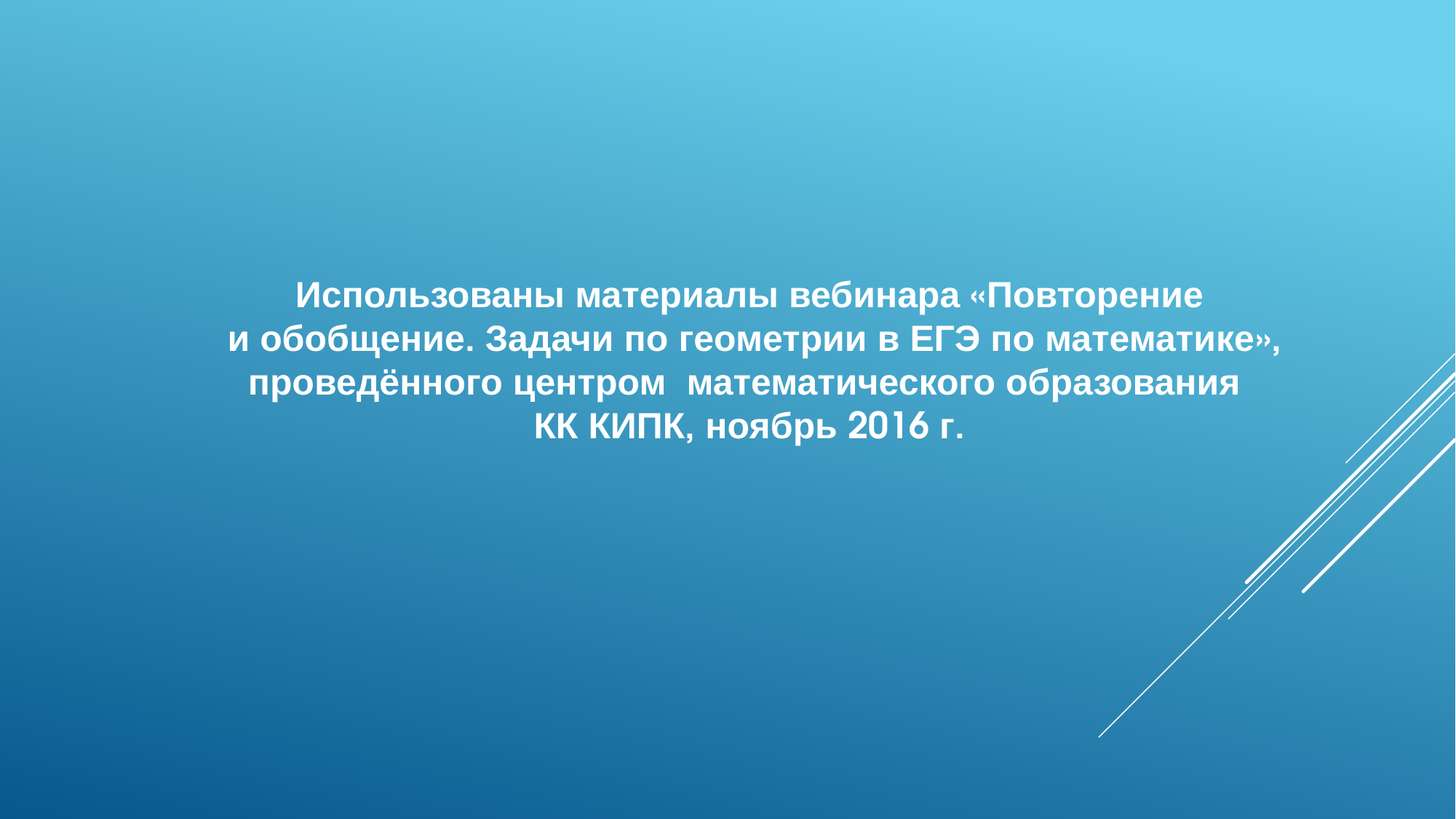

Использованы материалы вебинара «Повторение
 и обобщение. Задачи по геометрии в ЕГЭ по математике», проведённого центром  математического образования
КК КИПК, ноябрь 2016 г.